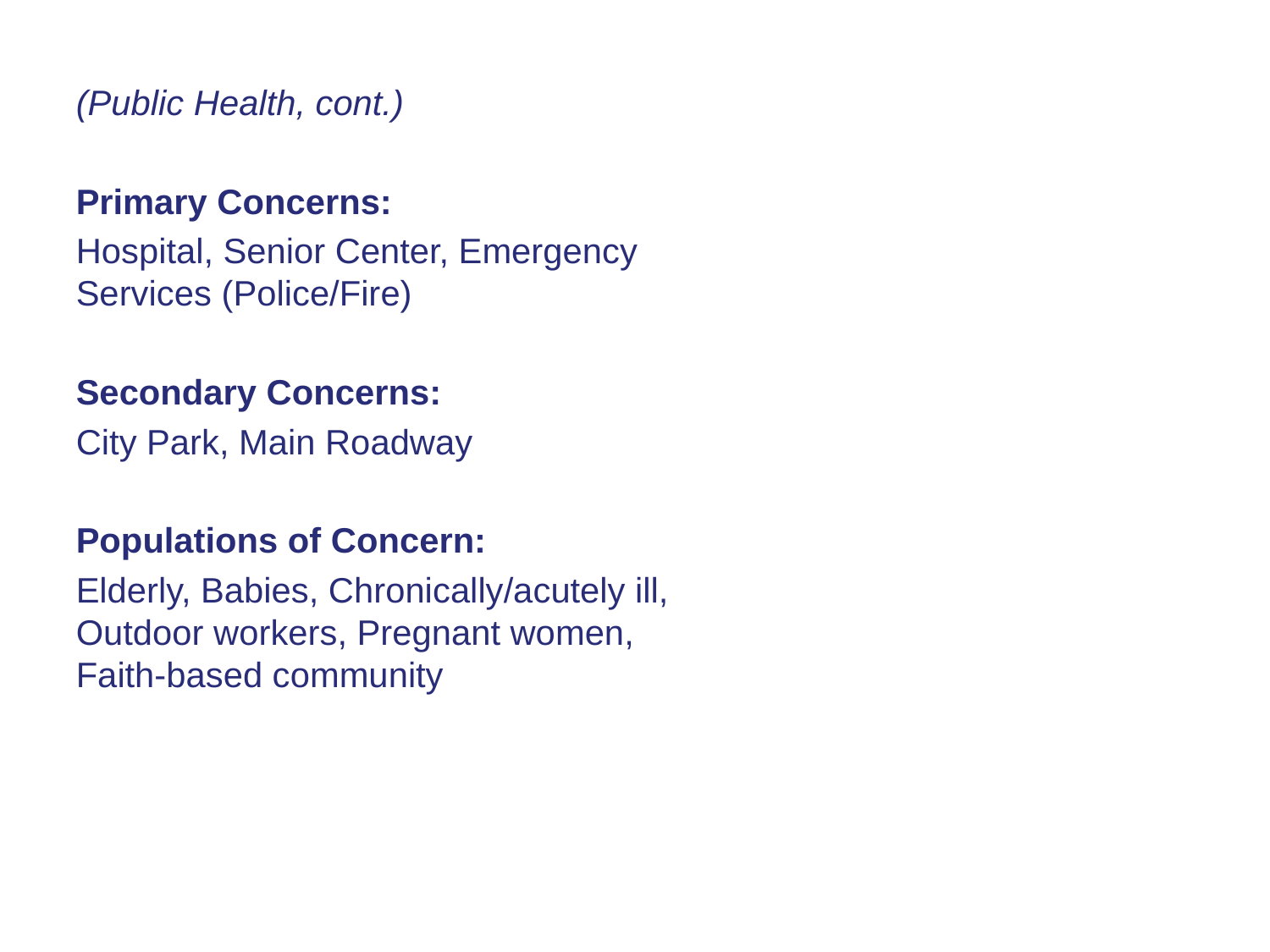

(Public Health, cont.)

Primary Concerns:
Hospital, Senior Center, Emergency Services (Police/Fire)

Secondary Concerns:
City Park, Main Roadway

Populations of Concern:
Elderly, Babies, Chronically/acutely ill, Outdoor workers, Pregnant women, Faith-based community